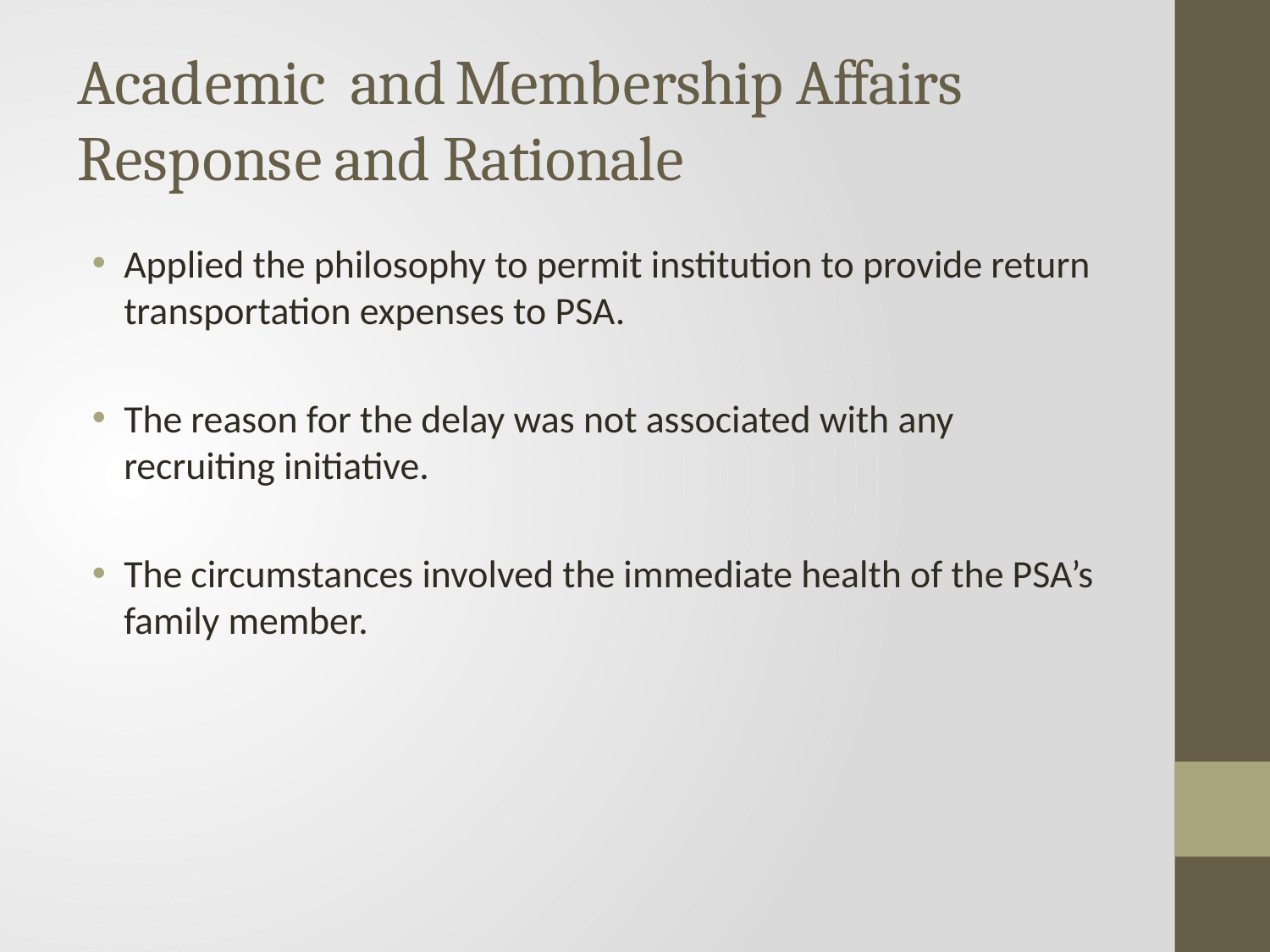

# Academic  and Membership Affairs Response and Rationale
Applied the philosophy to permit institution to provide return transportation expenses to PSA.

The reason for the delay was not associated with any recruiting initiative.

The circumstances involved the immediate health of the PSA’s family member.